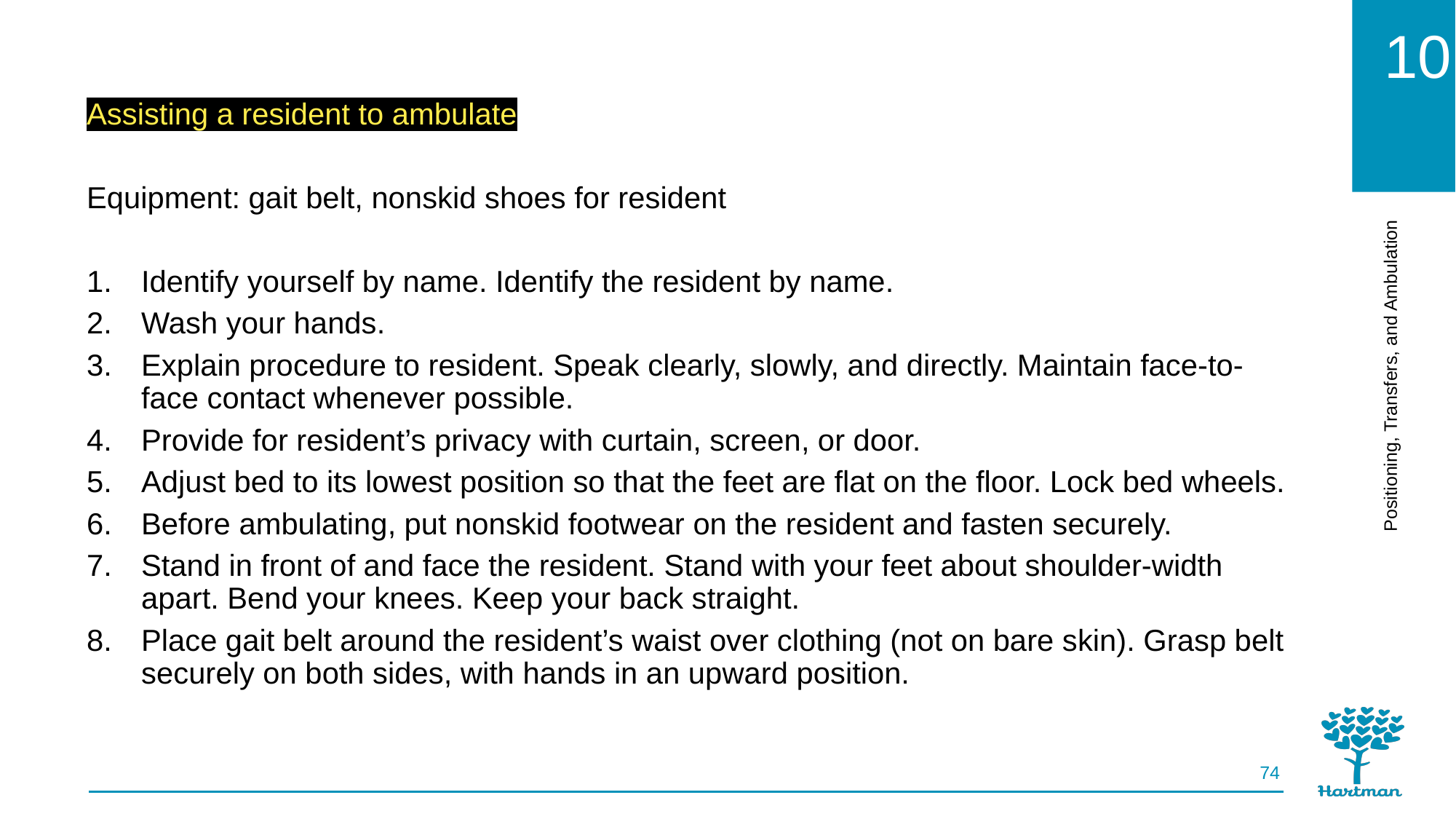

Assisting a resident to ambulate

Equipment: gait belt, nonskid shoes for resident

Identify yourself by name. Identify the resident by name.
Wash your hands.
Explain procedure to resident. Speak clearly, slowly, and directly. Maintain face-to-face contact whenever possible.
Provide for resident’s privacy with curtain, screen, or door.
Adjust bed to its lowest position so that the feet are flat on the floor. Lock bed wheels.
Before ambulating, put nonskid footwear on the resident and fasten securely.
Stand in front of and face the resident. Stand with your feet about shoulder-width apart. Bend your knees. Keep your back straight.
Place gait belt around the resident’s waist over clothing (not on bare skin). Grasp belt securely on both sides, with hands in an upward position.

74